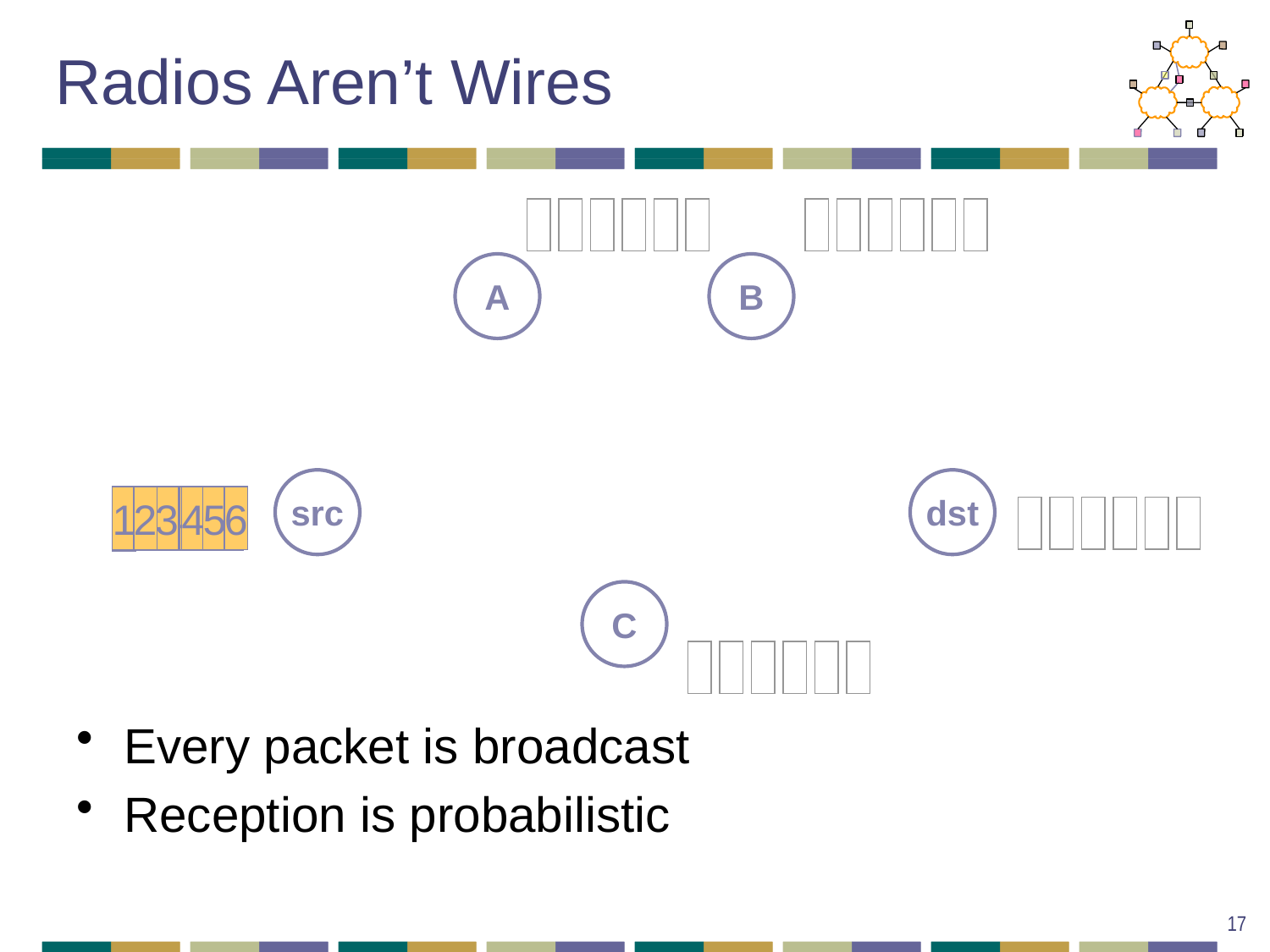

# Radios Aren’t Wires

A
B
src
dst
1
2
2
2
3
3
3
4
4
4
5
5
5
6
6
6
1
1
2
3
4
5
6
1

C

Every packet is broadcast
Reception is probabilistic

17